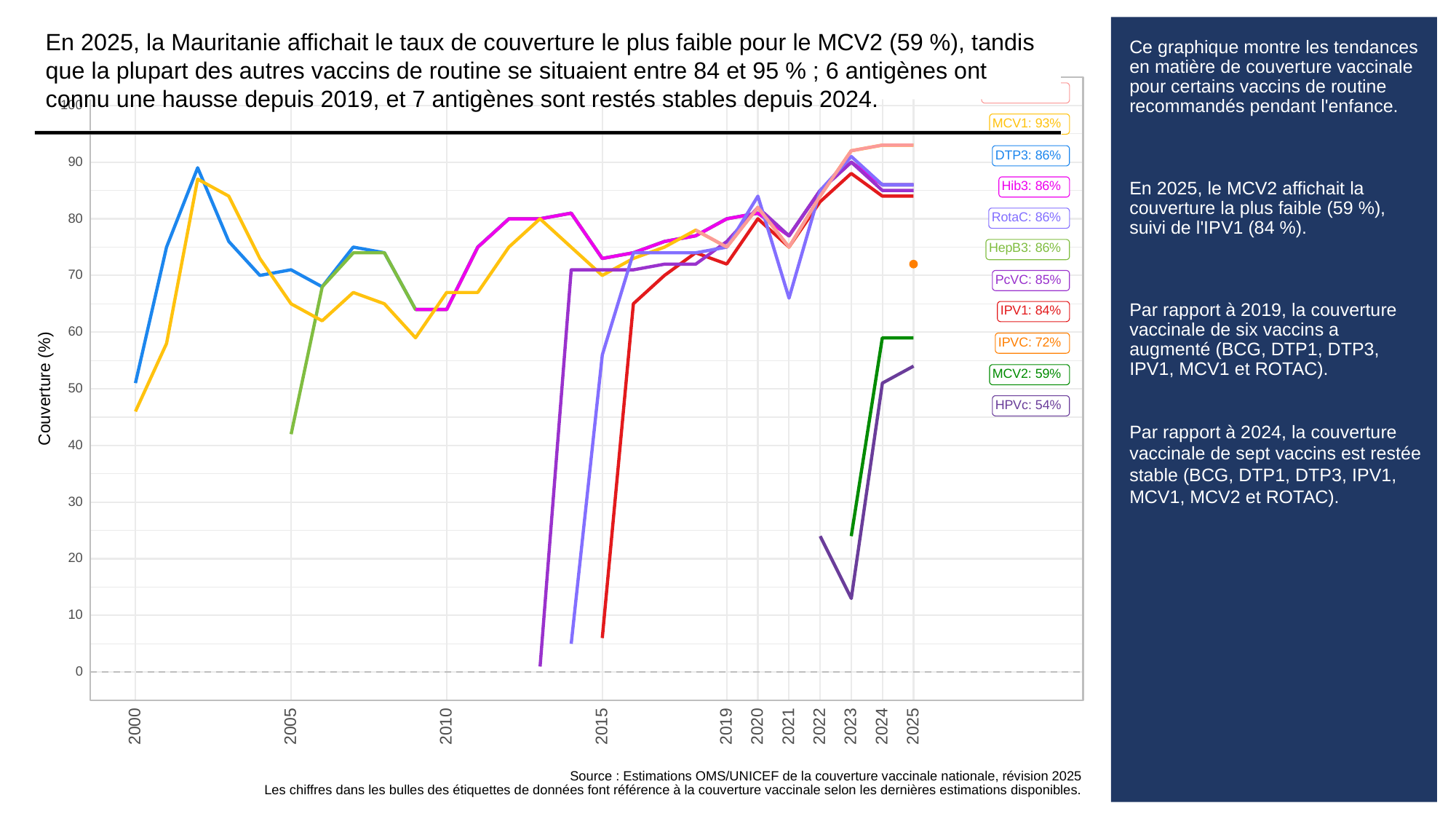

En 2025, la Mauritanie affichait le taux de couverture le plus faible pour le MCV2 (59 %), tandis que la plupart des autres vaccins de routine se situaient entre 84 et 95 % ; 6 antigènes ont connu une hausse depuis 2019, et 7 antigènes sont restés stables depuis 2024.
# Ce graphique présente l'évolution de la couverture vaccinale pour 10 vaccins (série complète).

En 2025, le vaccin contre le HPVc affichait la couverture la plus faible de tous les vaccins (54 %), suivi du vaccin MCV2 (59 %).

La couverture vaccinale de 7 vaccins a augmenté (DTP3, HEPB3, HIB3, IPV1, MCV1, ROTAC et RUBELLA) par rapport à leur couverture respective en 2019.

La couverture vaccinale de 8 vaccins est restée inchangée (DTP3, HEPB3, HIB3, IPV1, MCV1, MCV2, ROTAC et RUBELLA) et celle d’un vaccin a augmenté (HPVc) par rapport à leur couverture respective en 2024.
Ce graphique montre les tendances en matière de couverture vaccinale pour certains vaccins de routine recommandés pendant l'enfance.

En 2025, le MCV2 affichait la couverture la plus faible (59 %), suivi de l'IPV1 (84 %).

Par rapport à 2019, la couverture vaccinale de six vaccins a augmenté (BCG, DTP1, DTP3, IPV1, MCV1 et ROTAC).

Par rapport à 2024, la couverture vaccinale de sept vaccins est restée stable (BCG, DTP1, DTP3, IPV1, MCV1, MCV2 et ROTAC).

Couverture vaccinale (%), Mauritanie, 2000-2025

Rubella: 93%

100

MCV1: 93%

DTP3: 86%

90

Hib3: 86%

RotaC: 86%
80

HepB3: 86%

70

PcVC: 85%

IPV1: 84%
60

IPVC: 72%

MCV2: 59%
Couverture (%)
50

HPVc: 54%

40

30

20

10

0

2023
2000
2005
2010
2015
2019
2020
2021
2022
2024
2025
Source : Estimations OMS/UNICEF de la couverture vaccinale nationale, révision 2025
Les chiffres dans les bulles des étiquettes de données font référence à la couverture vaccinale selon les dernières estimations disponibles.